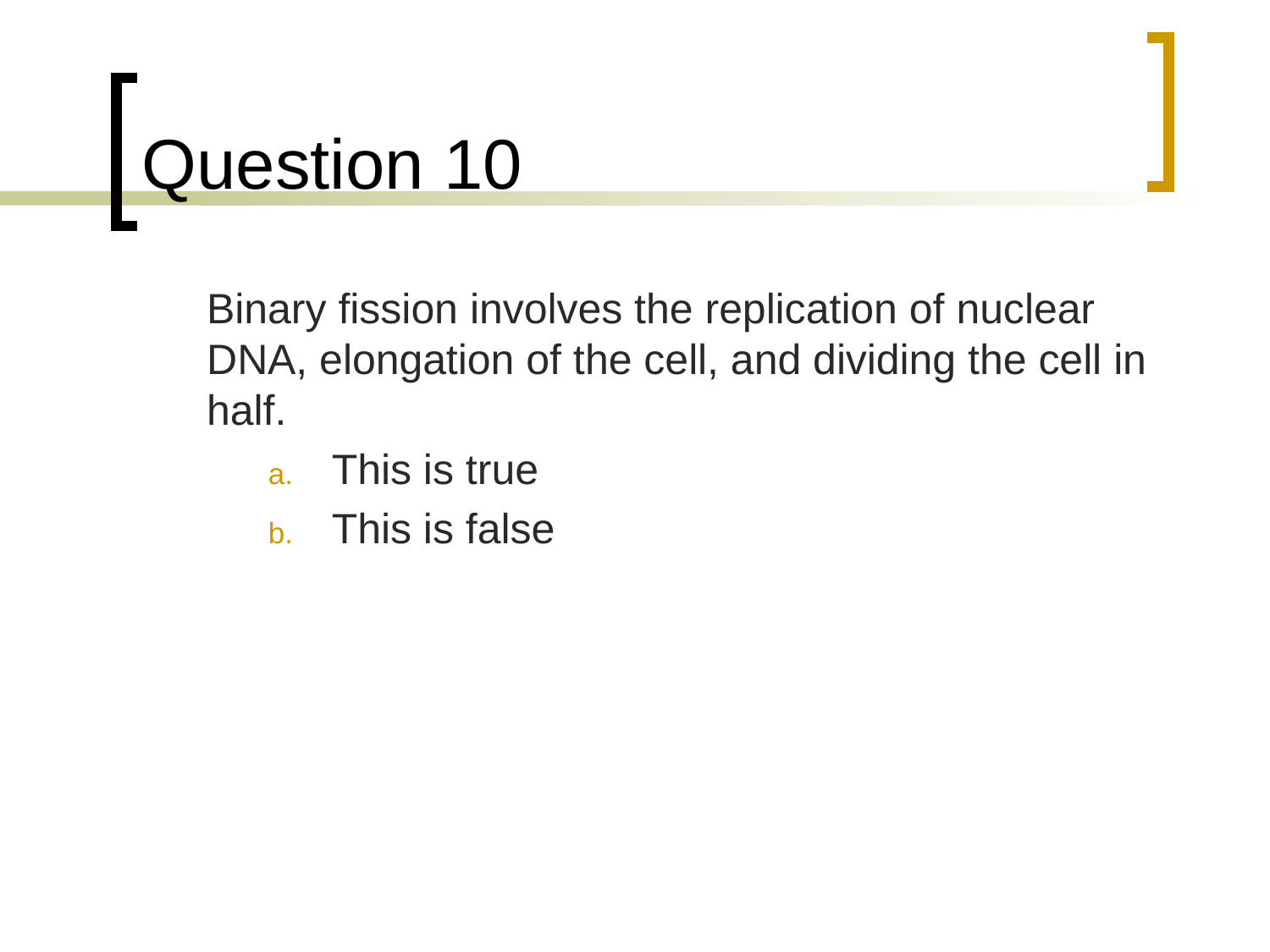

# Question 10
	Binary fission involves the replication of nuclear DNA, elongation of the cell, and dividing the cell in half.
This is true
This is false